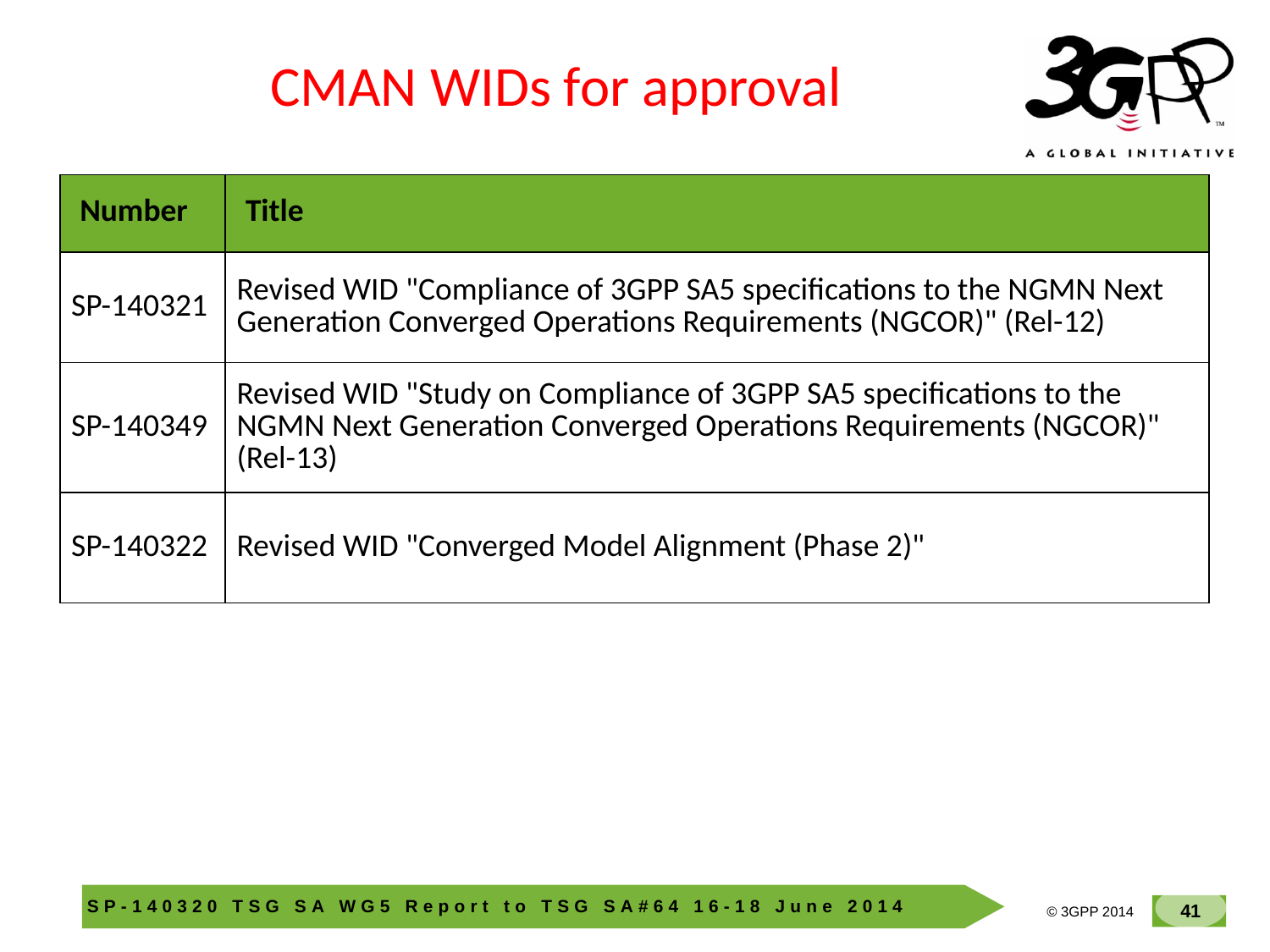

CMAN WIDs for approval
| Number | Title |
| --- | --- |
| SP-140321 | Revised WID "Compliance of 3GPP SA5 specifications to the NGMN Next Generation Converged Operations Requirements (NGCOR)" (Rel-12) |
| SP-140349 | Revised WID "Study on Compliance of 3GPP SA5 specifications to the NGMN Next Generation Converged Operations Requirements (NGCOR)" (Rel-13) |
| SP-140322 | Revised WID "Converged Model Alignment (Phase 2)" |